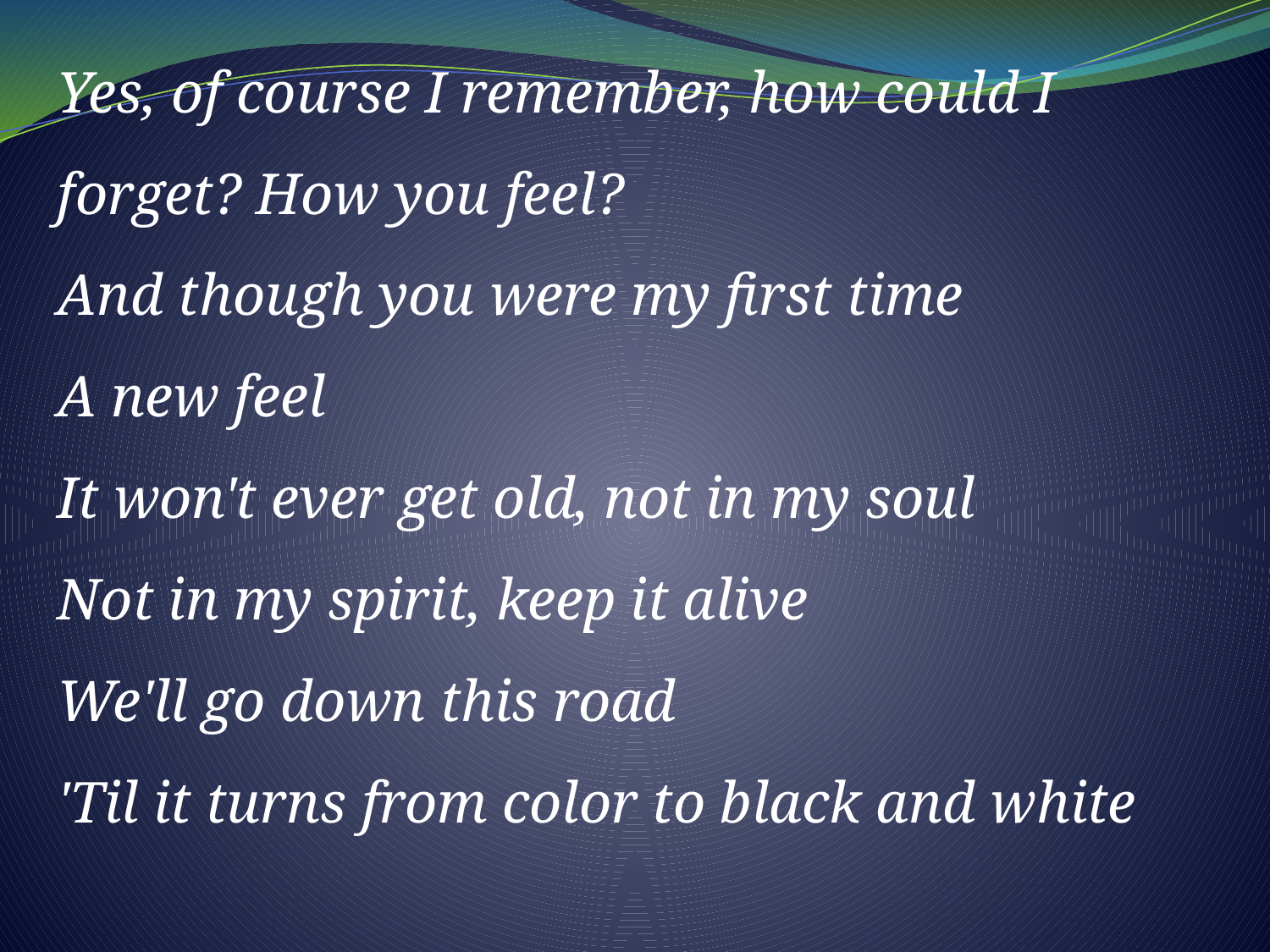

Yes, of course I remember, how could I forget? How you feel?
And though you were my first time
A new feel
It won't ever get old, not in my soul
Not in my spirit, keep it alive
We'll go down this road
'Til it turns from color to black and white